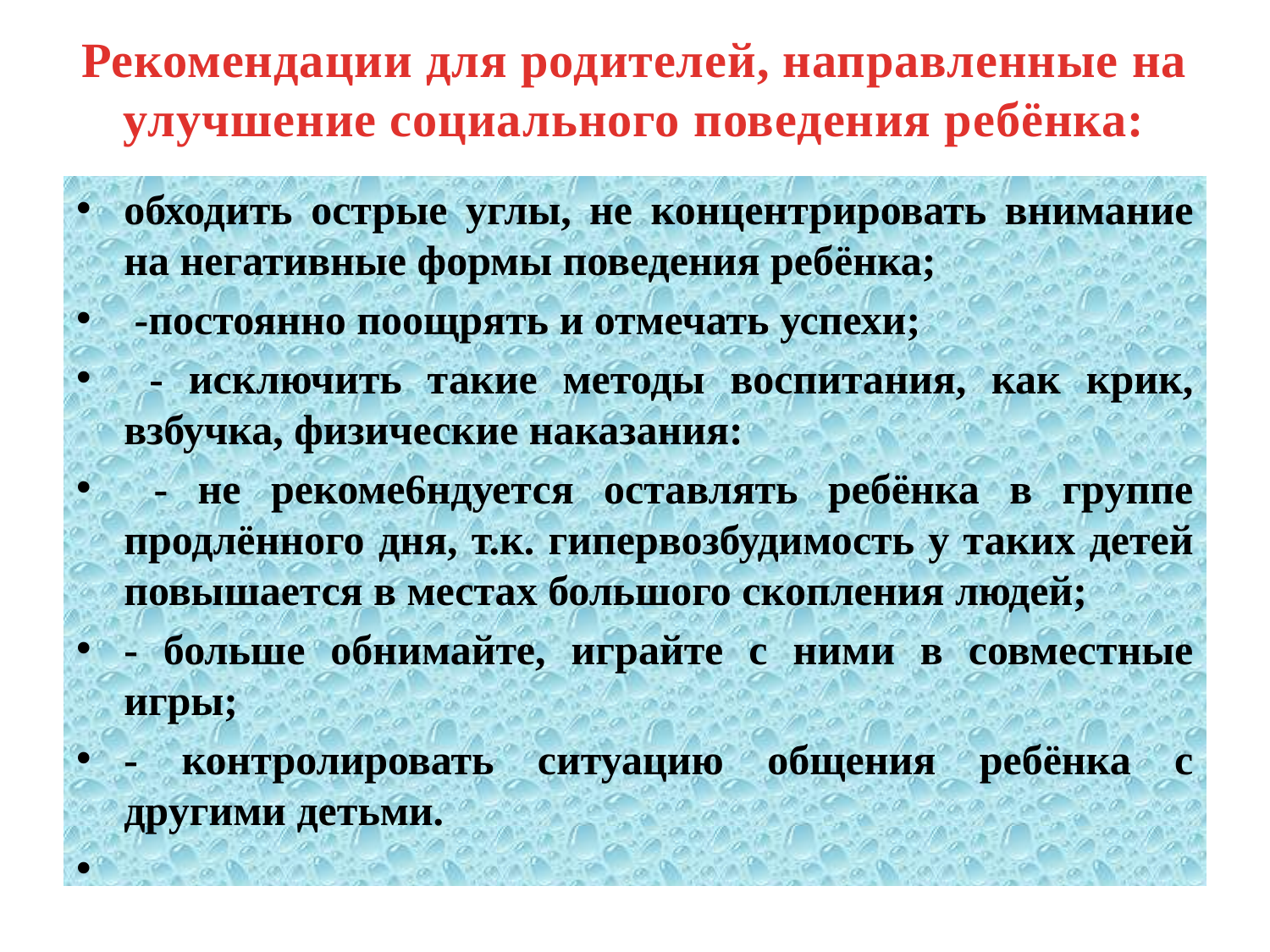

# Рекомендации для родителей, направленные на улучшение социального поведения ребёнка:
обходить острые углы, не концентрировать внимание на негативные формы поведения ребёнка;
 -постоянно поощрять и отмечать успехи;
 - исключить такие методы воспитания, как крик, взбучка, физические наказания:
 - не рекоме6ндуется оставлять ребёнка в группе продлённого дня, т.к. гипервозбудимость у таких детей повышается в местах большого скопления людей;
- больше обнимайте, играйте с ними в совместные игры;
- контролировать ситуацию общения ребёнка с другими детьми.